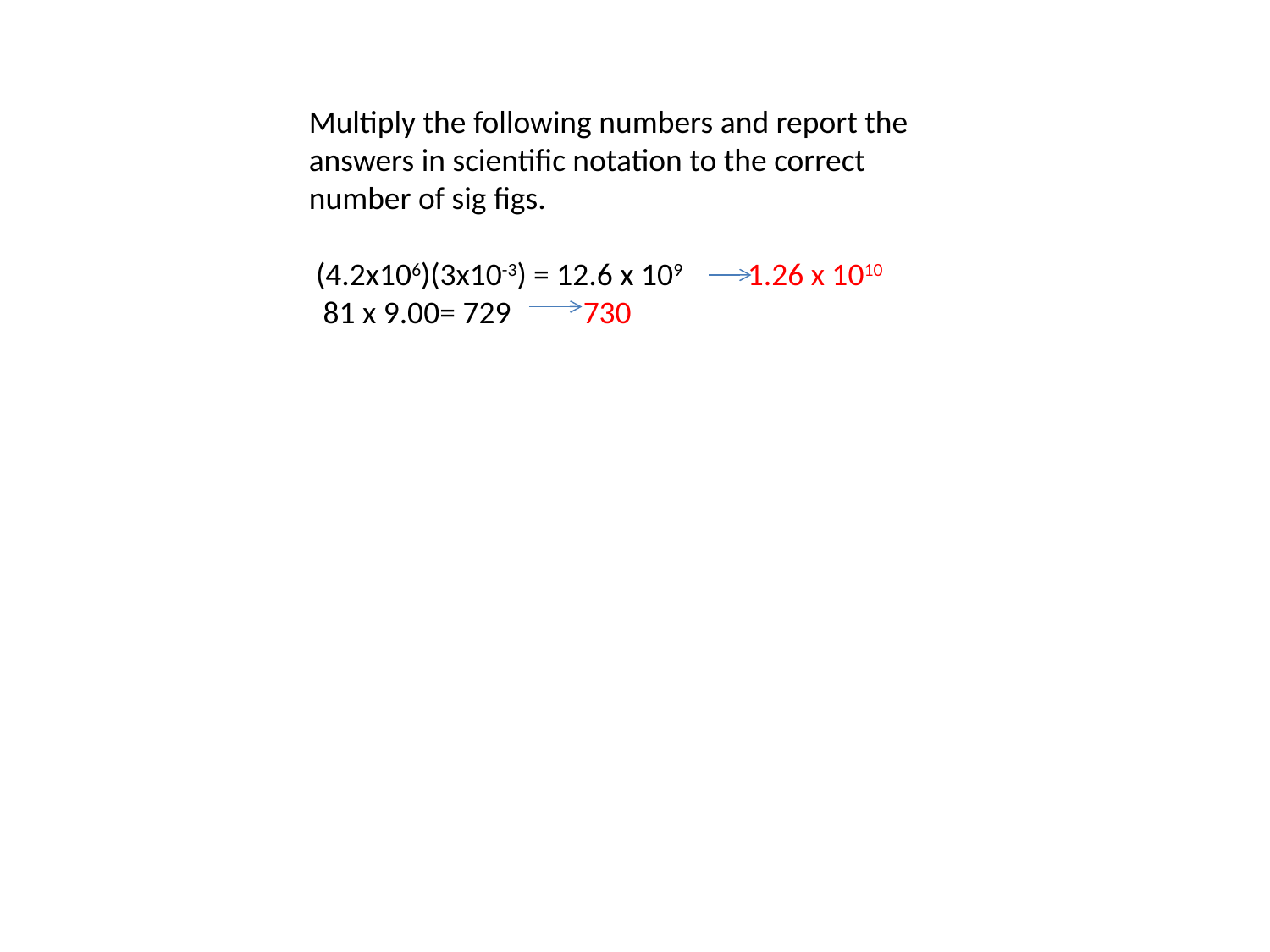

Multiply the following numbers and report the answers in scientific notation to the correct number of sig figs.

 (4.2x106)(3x10-3) = 12.6 x 109         1.26 x 1010
  81 x 9.00= 729          730